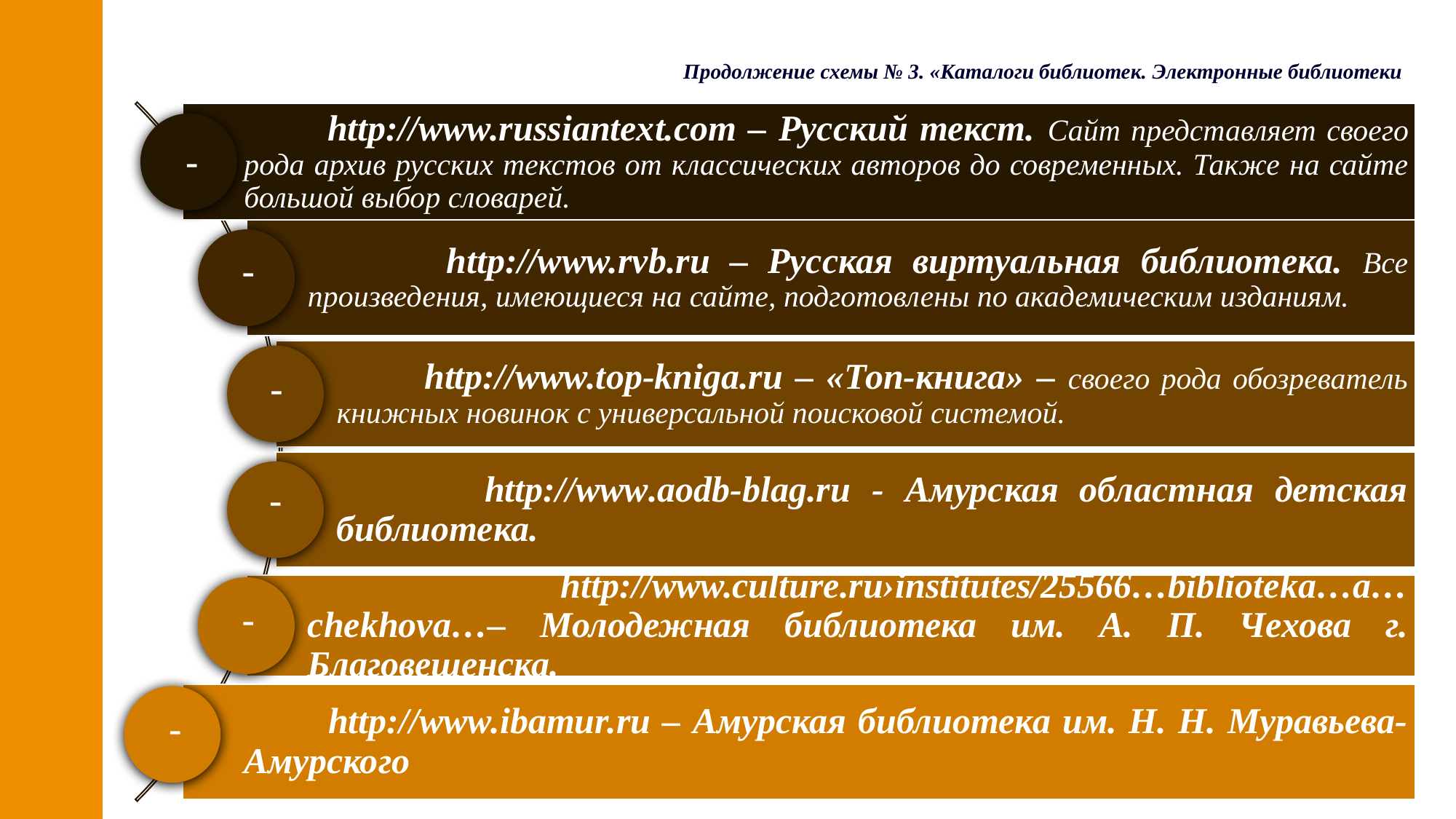

Продолжение схемы № 3. «Каталоги библиотек. Электронные библиотеки
        http://www.russiantext.com – Русский текст. Сайт представляет своего рода архив русских текстов от классических авторов до современных. Также на сайте большой выбор словарей.
       http://www.rvb.ru – Русская виртуальная библиотека. Все произведения, имеющиеся на сайте, подготовлены по академическим изданиям.
       http://www.top-kniga.ru – «Топ-книга» – своего рода обозреватель книжных новинок с универсальной поисковой системой.
       http://www.aodb-blag.ru - Амурская областная детская библиотека.
          http://www.culture.ru›institutes/25566…biblioteka…a…chekhova…– Молодежная библиотека им. А. П. Чехова г. Благовещенска.
       http://www.ibamur.ru – Амурская библиотека им. Н. Н. Муравьева-Амурского
-
-
-
-
-
-